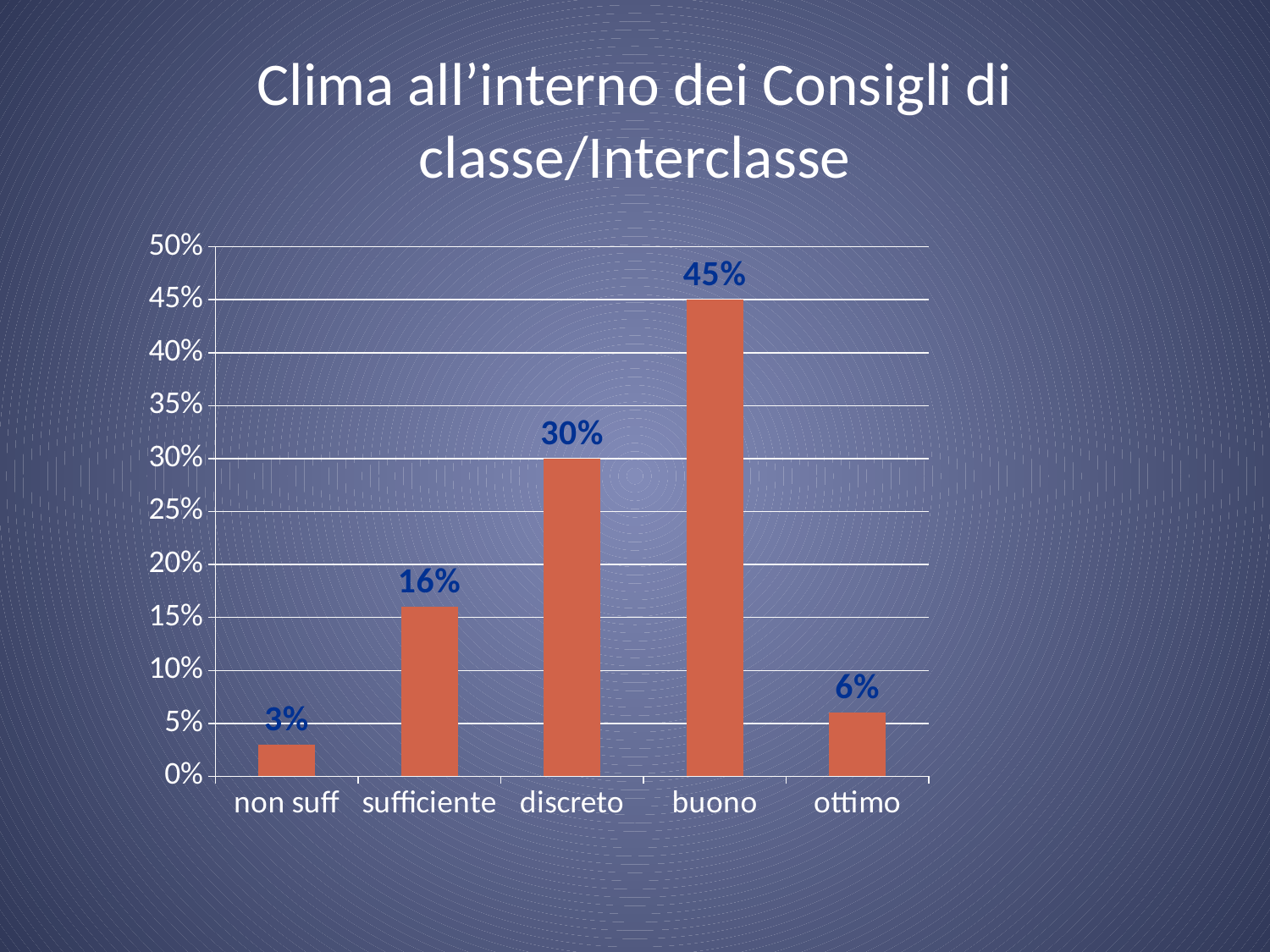

# Clima all’interno dei Consigli di classe/Interclasse

### Chart

| Category | Colonna1 |
|---|---|
| non suff | 0.03 |
| sufficiente | 0.16 |
| discreto | 0.3 |
| buono | 0.45 |
| ottimo | 0.06 |